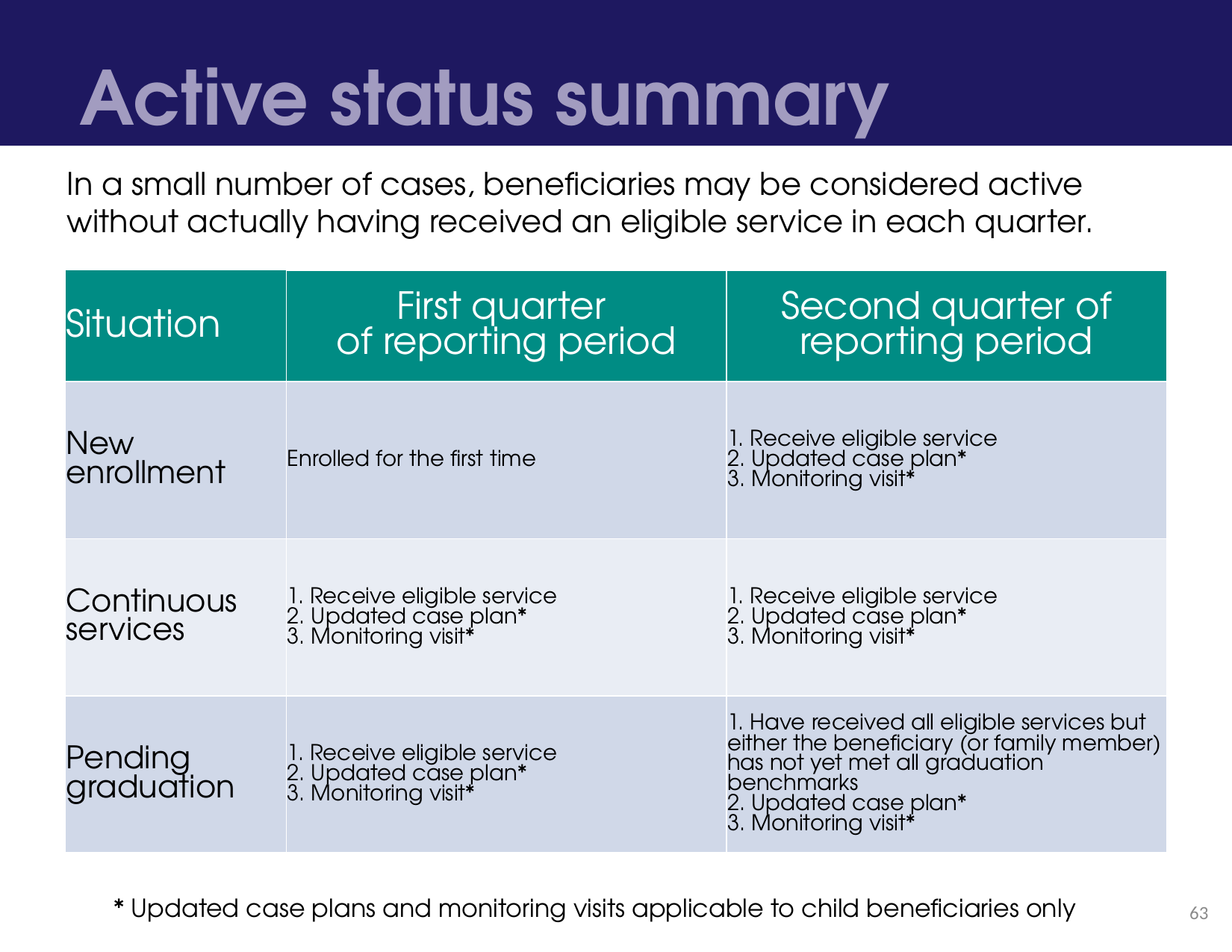

# Active status summary
In a small number of cases, beneficiaries may be considered active without actually having received an eligible service in each quarter.
| Situation | First quarter of reporting period | Second quarter of reporting period |
| --- | --- | --- |
| New enrollment | Enrolled for the first time | 1. Receive eligible service 2. Updated case plan\* 3. Monitoring visit\* |
| Continuous services | 1. Receive eligible service 2. Updated case plan\* 3. Monitoring visit\* | 1. Receive eligible service 2. Updated case plan\* 3. Monitoring visit\* |
| Pending graduation | 1. Receive eligible service 2. Updated case plan\* 3. Monitoring visit\* | 1. Have received all eligible services but either the beneficiary (or family member) has not yet met all graduation benchmarks 2. Updated case plan\* 3. Monitoring visit\* |
* Updated case plans and monitoring visits applicable to child beneficiaries only
63